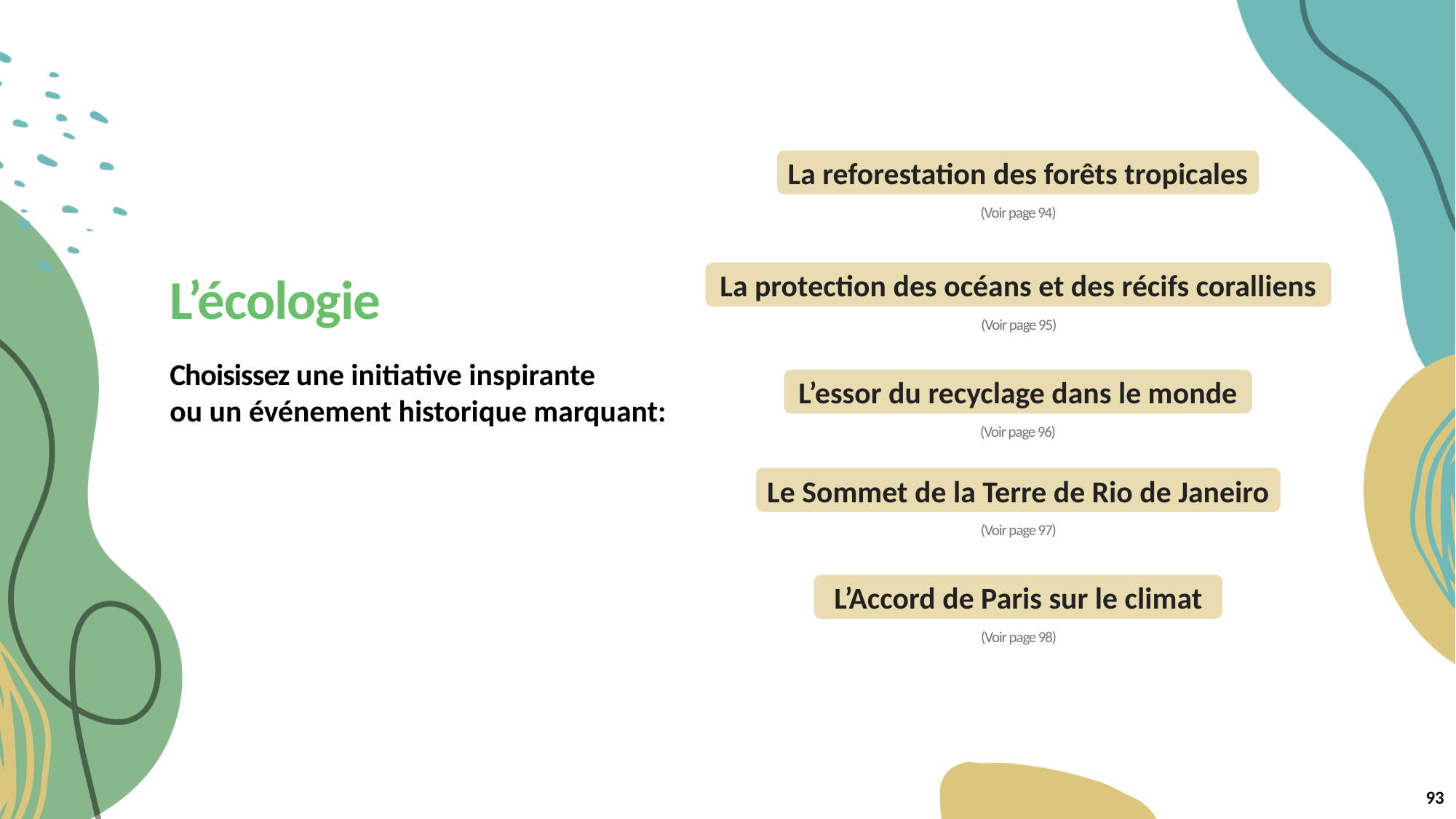

La reforestation des forêts tropicales

(Voir page 94)
L’écologie
La protection des océans et des récifs coralliens

(Voir page 95)
Choisissez une initiative inspirante
ou un événement historique marquant:
L’essor du recyclage dans le monde

(Voir page 96)
Le Sommet de la Terre de Rio de Janeiro

(Voir page 97)
L’Accord de Paris sur le climat

(Voir page 98)
93